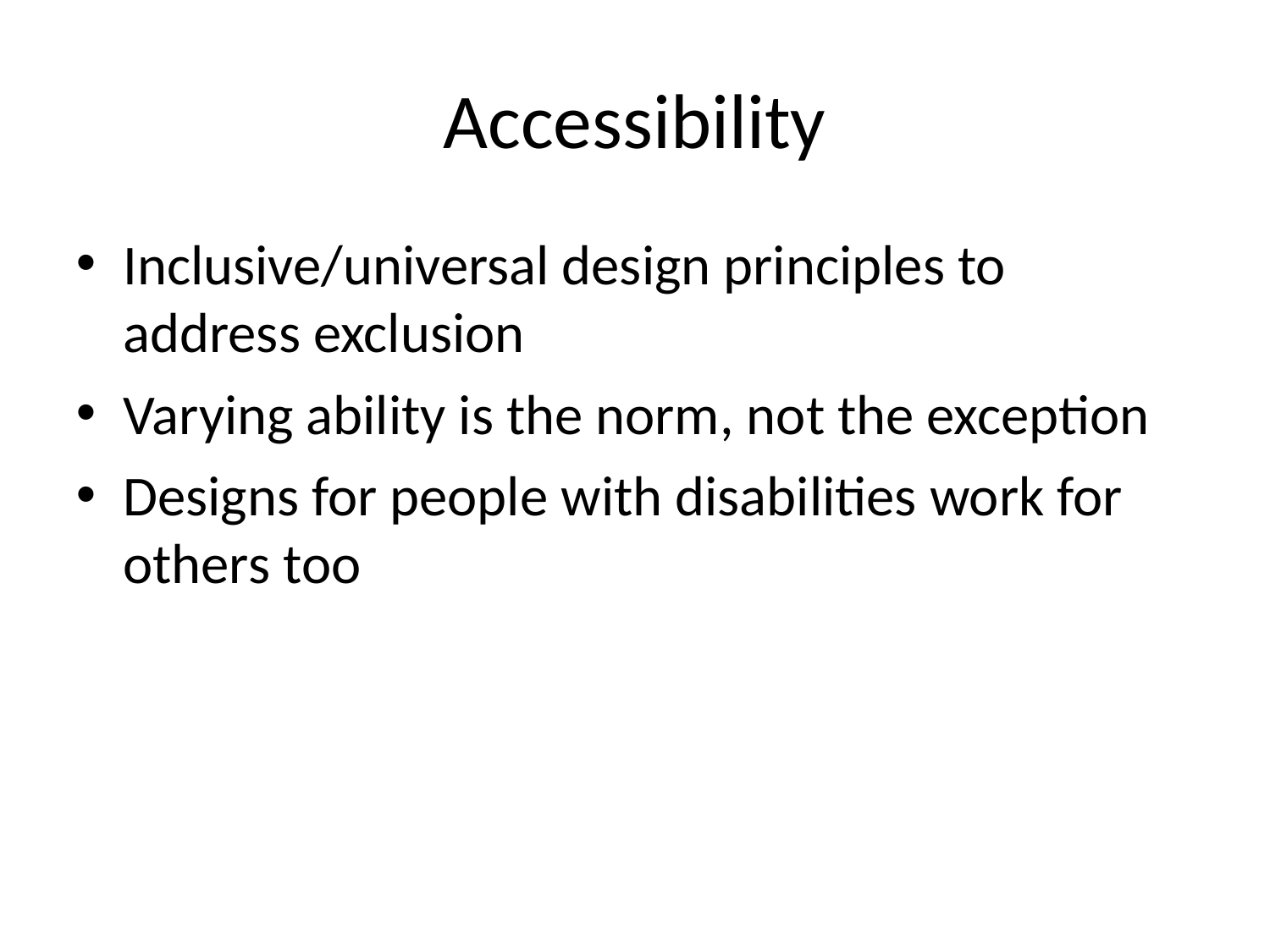

Accessibility
Inclusive/universal design principles to address exclusion
Varying ability is the norm, not the exception
Designs for people with disabilities work for others too